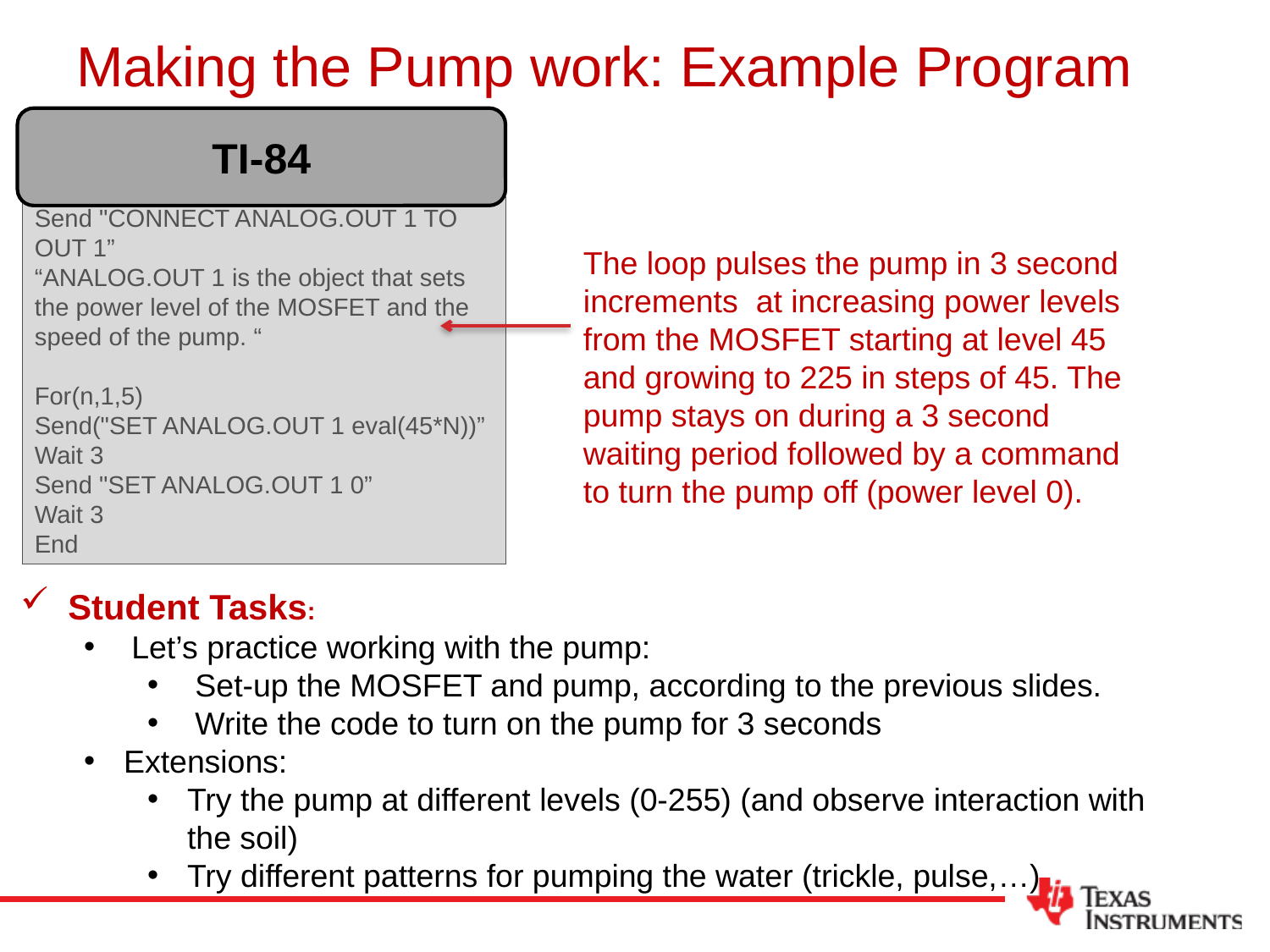

# Making the Pump work: Example Program
TI-84
Send "CONNECT ANALOG.OUT 1 TO OUT 1”
“ANALOG.OUT 1 is the object that sets the power level of the MOSFET and the speed of the pump. “

For(n,1,5)
Send("SET ANALOG.OUT 1 eval(45*N))”
Wait 3
Send "SET ANALOG.OUT 1 0”
Wait 3
End
The loop pulses the pump in 3 second increments  at increasing power levels from the MOSFET starting at level 45 and growing to 225 in steps of 45. The pump stays on during a 3 second waiting period followed by a command to turn the pump off (power level 0).
Student Tasks:
Let’s practice working with the pump:
Set-up the MOSFET and pump, according to the previous slides.
Write the code to turn on the pump for 3 seconds
Extensions:
Try the pump at different levels (0-255) (and observe interaction with the soil)
Try different patterns for pumping the water (trickle, pulse,…)